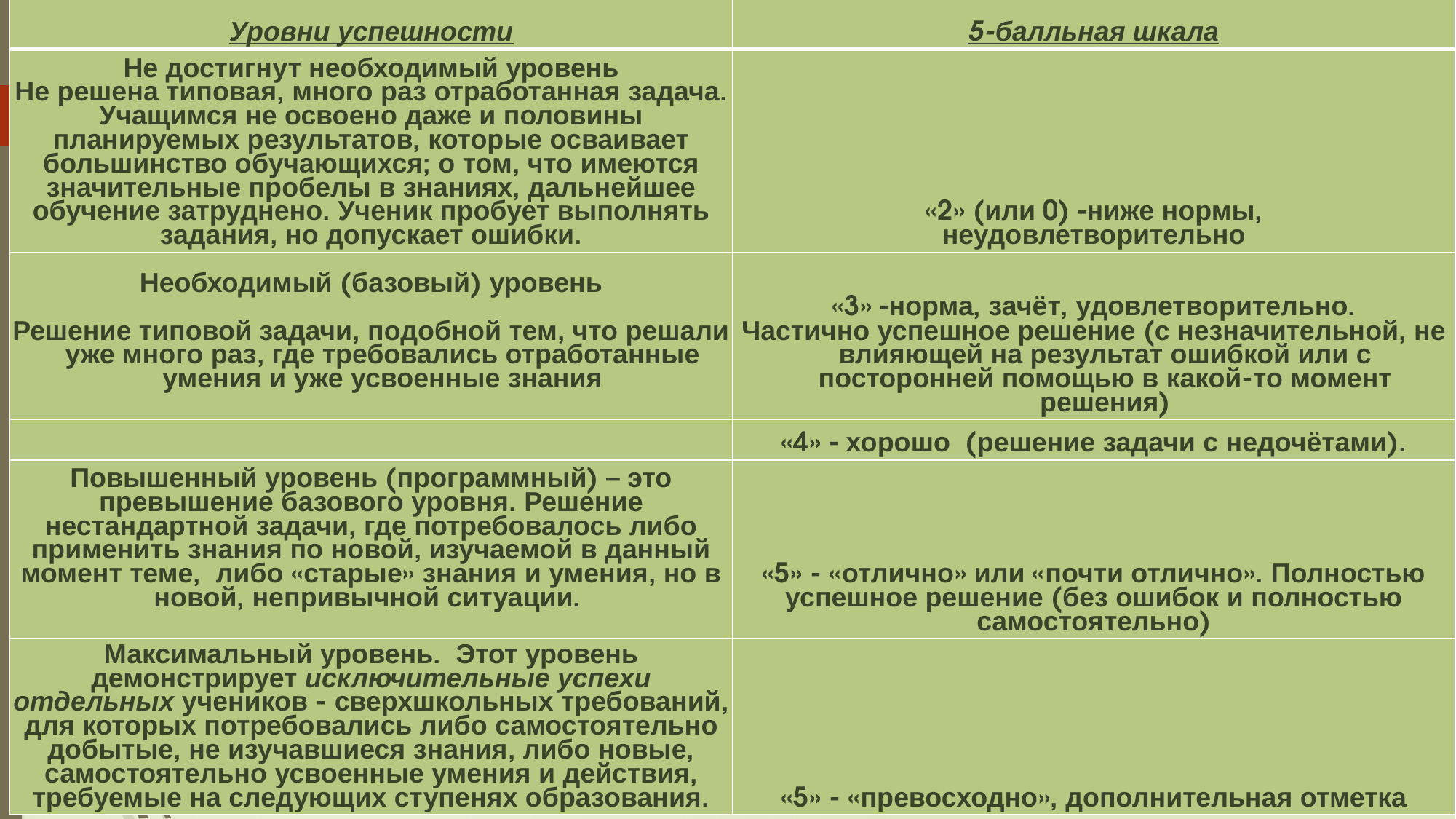

| Уровни успешности | 5-балльная шкала |
| --- | --- |
| Не достигнут необходимый уровень Не решена типовая, много раз отработанная задача. Учащимся не освоено даже и половины планируемых результатов, которые осваивает большинство обучающихся; о том, что имеются значительные пробелы в знаниях, дальнейшее обучение затруднено. Ученик пробует выполнять задания, но допускает ошибки. | «2» (или 0) −ниже нормы, неудовлетворительно |
| Необходимый (базовый) уровень   Решение типовой задачи, подобной тем, что решали уже много раз, где требовались отработанные умения и уже усвоенные знания | «3» −норма, зачёт, удовлетворительно. Частично успешное решение (с незначительной, не влияющей на результат ошибкой или с посторонней помощью в какой-то момент решения) |
|  | «4» − хорошо (решение задачи с недочётами). |
| Повышенный уровень (программный) – это превышение базового уровня. Решение нестандартной задачи, где потребовалось либо применить знания по новой, изучаемой в данный момент теме, либо «старые» знания и умения, но в новой, непривычной ситуации. | «5» - «отлично» или «почти отлично». Полностью успешное решение (без ошибок и полностью самостоятельно) |
| Максимальный уровень. Этот уровень демонстрирует исключительные успехи отдельных учеников - сверхшкольных требований, для которых потребовались либо самостоятельно добытые, не изучавшиеся знания, либо новые, самостоятельно усвоенные умения и действия, требуемые на следующих ступенях образования. | «5» - «превосходно», дополнительная отметка |
РЕКОМЕНДАЦИИ ПО 6-МУ ПРАВИЛУ